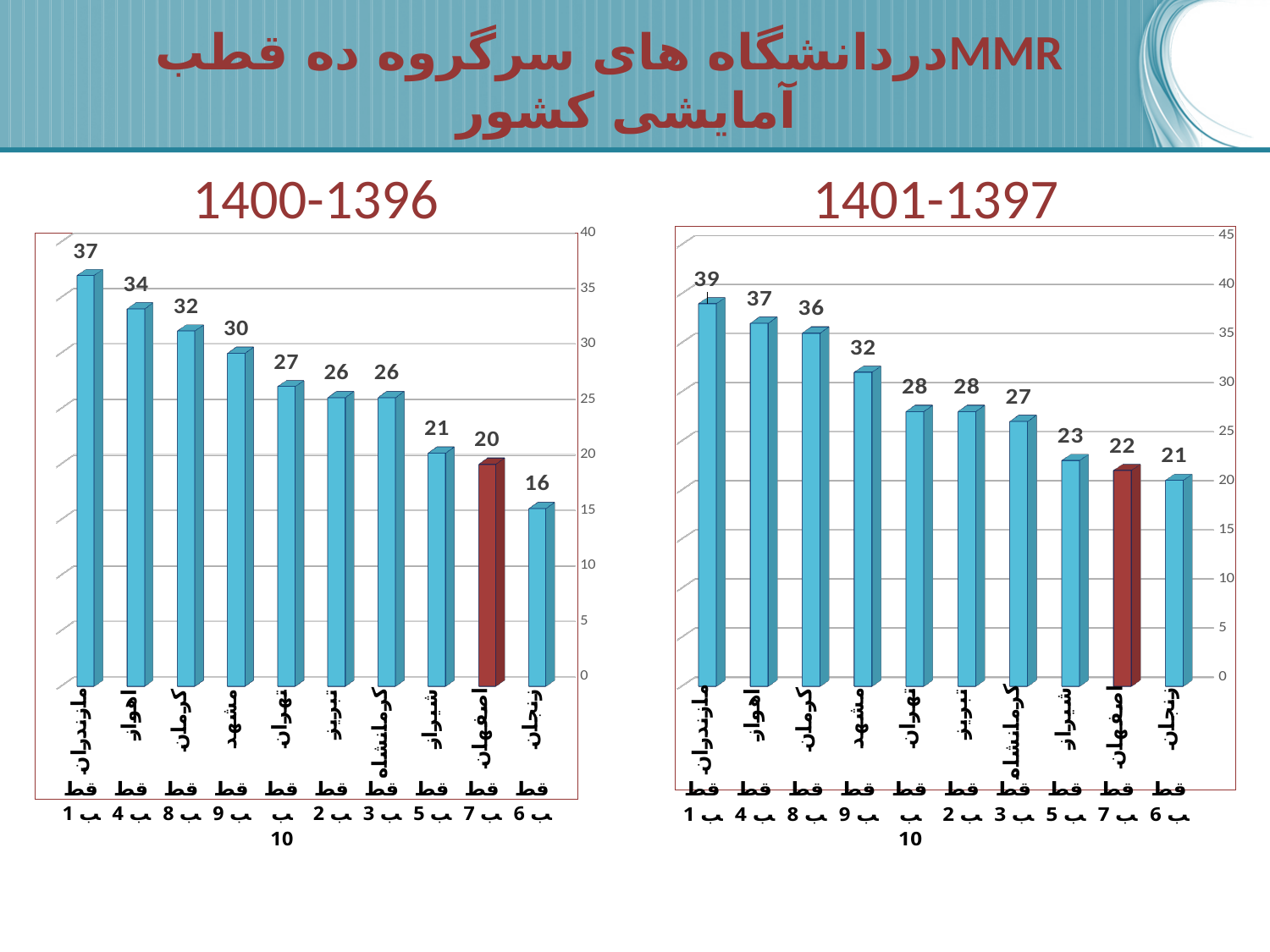

# MMRدردانشگاه های سرگروه ده قطب آمایشی کشور
1400-1396
1401-1397

[unsupported chart]

[unsupported chart]